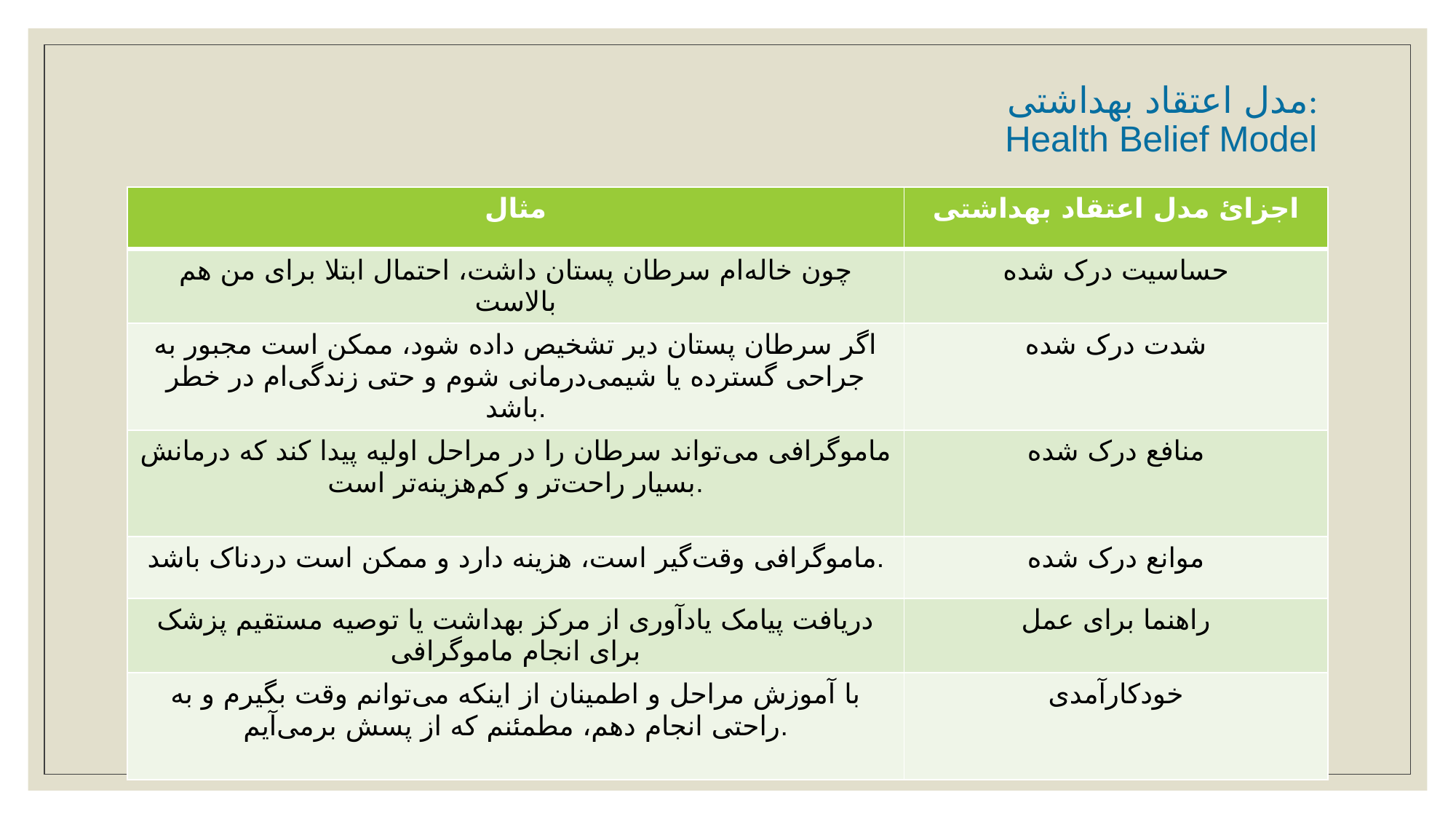

# مدل اعتقاد بهداشتی: Health Belief Model
| مثال | اجزائ مدل اعتقاد بهداشتی |
| --- | --- |
| چون خاله‌ام سرطان پستان داشت، احتمال ابتلا برای من هم بالاست | حساسیت درک شده |
| اگر سرطان پستان دیر تشخیص داده شود، ممکن است مجبور به جراحی گسترده یا شیمی‌درمانی شوم و حتی زندگی‌ام در خطر باشد. | شدت درک شده |
| ماموگرافی می‌تواند سرطان را در مراحل اولیه پیدا کند که درمانش بسیار راحت‌تر و کم‌هزینه‌تر است. | منافع درک شده |
| ماموگرافی وقت‌گیر است، هزینه دارد و ممکن است دردناک باشد. | موانع درک شده |
| دریافت پیامک یادآوری از مرکز بهداشت یا توصیه مستقیم پزشک برای انجام ماموگرافی | راهنما برای عمل |
| با آموزش مراحل و اطمینان از اینکه می‌توانم وقت بگیرم و به راحتی انجام دهم، مطمئنم که از پسش برمی‌آیم. | خودکارآمدی |